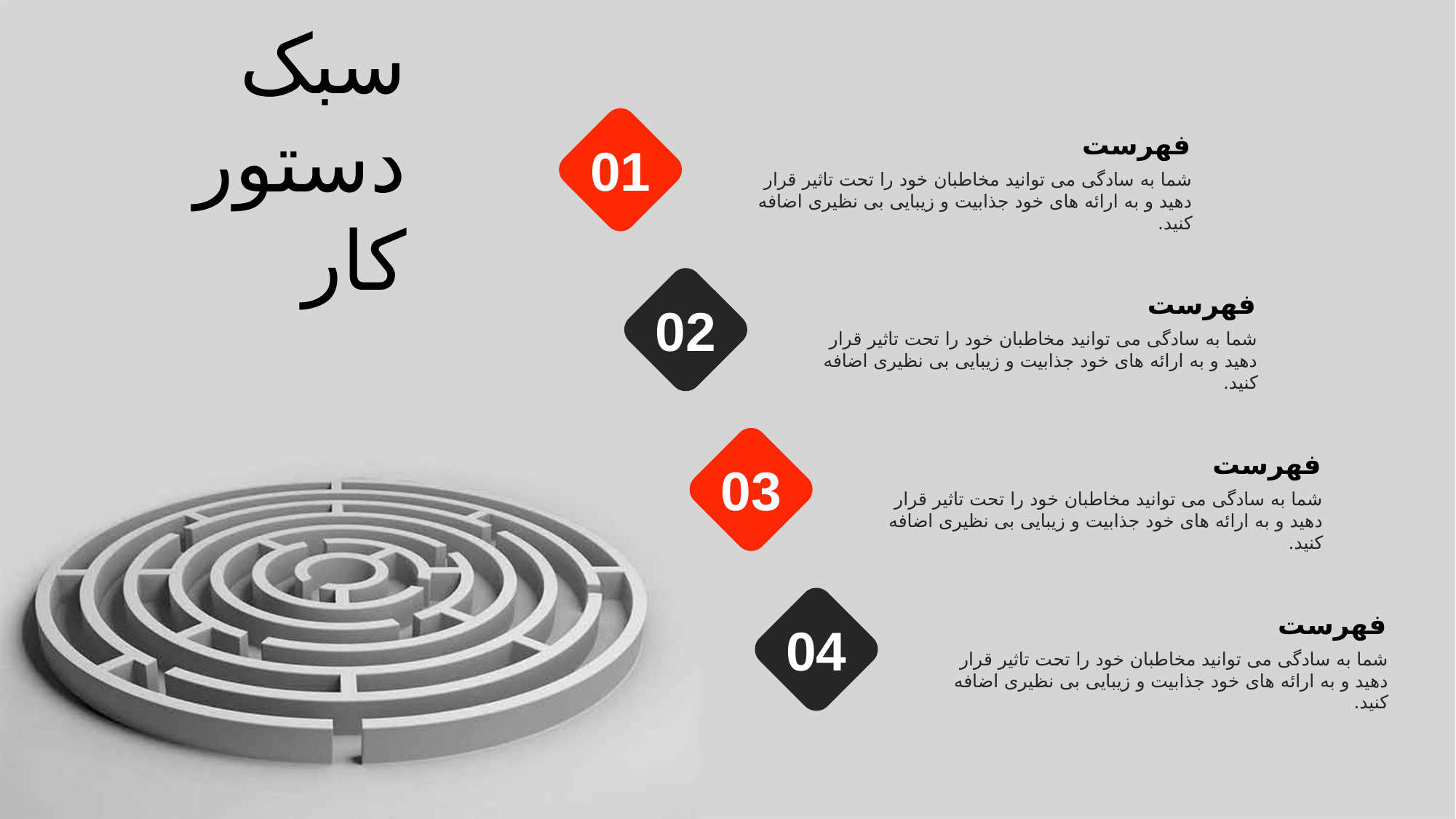

سبک دستور کار

01
فهرست
شما به سادگی می توانید مخاطبان خود را تحت تاثیر قرار دهید و به ارائه های خود جذابیت و زیبایی بی نظیری اضافه کنید.

02
فهرست
شما به سادگی می توانید مخاطبان خود را تحت تاثیر قرار دهید و به ارائه های خود جذابیت و زیبایی بی نظیری اضافه کنید.

03
فهرست
شما به سادگی می توانید مخاطبان خود را تحت تاثیر قرار دهید و به ارائه های خود جذابیت و زیبایی بی نظیری اضافه کنید.

04
فهرست
شما به سادگی می توانید مخاطبان خود را تحت تاثیر قرار دهید و به ارائه های خود جذابیت و زیبایی بی نظیری اضافه کنید.